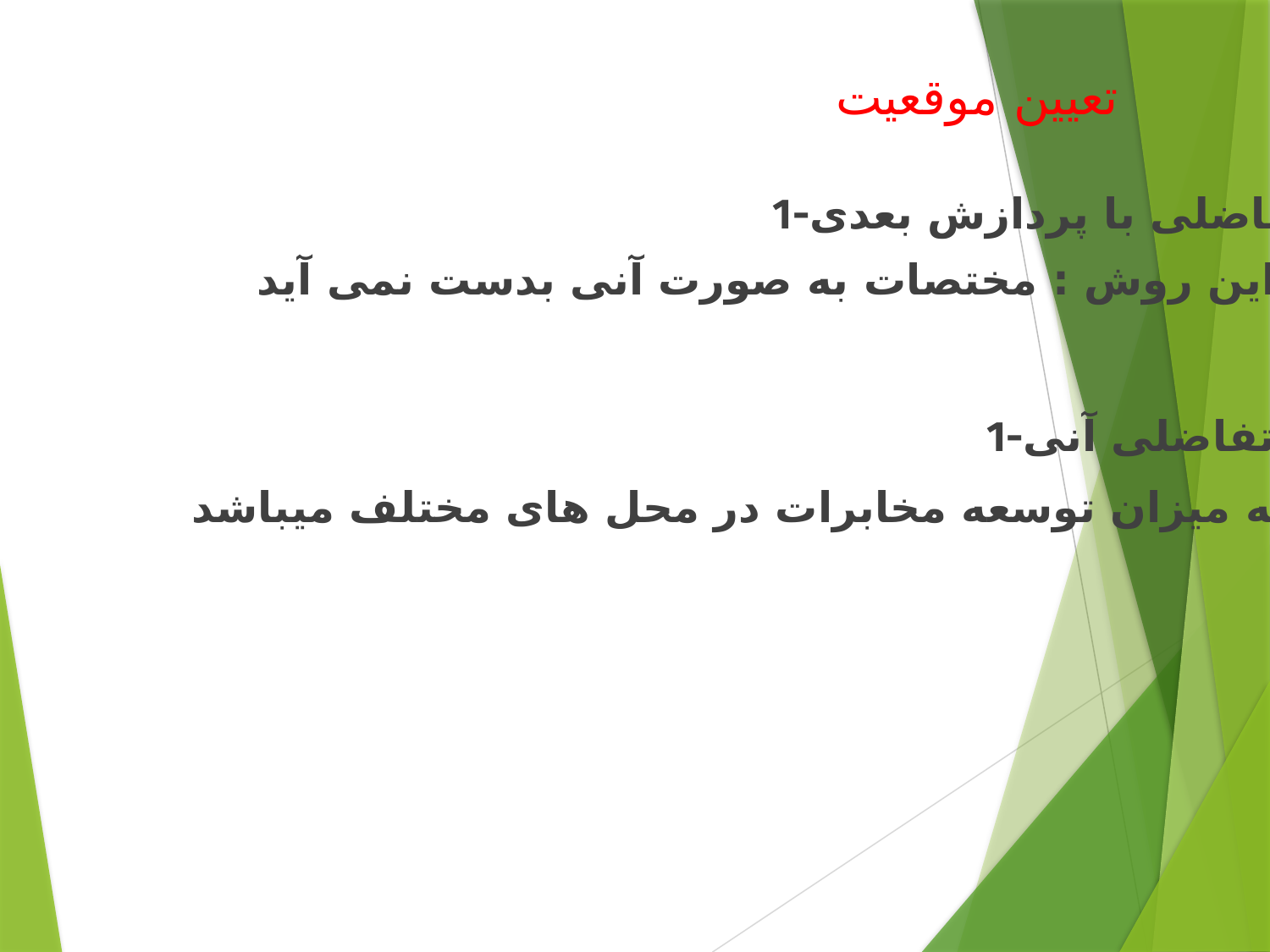

# تعیین موقعیت
1-تفاضلی با پردازش بعدی
عیب این روش : مختصات به صورت آنی بدست نمی آید.
1-تفاضلی آنی
بسته به میزان توسعه مخابرات در محل های مختلف میباشد.